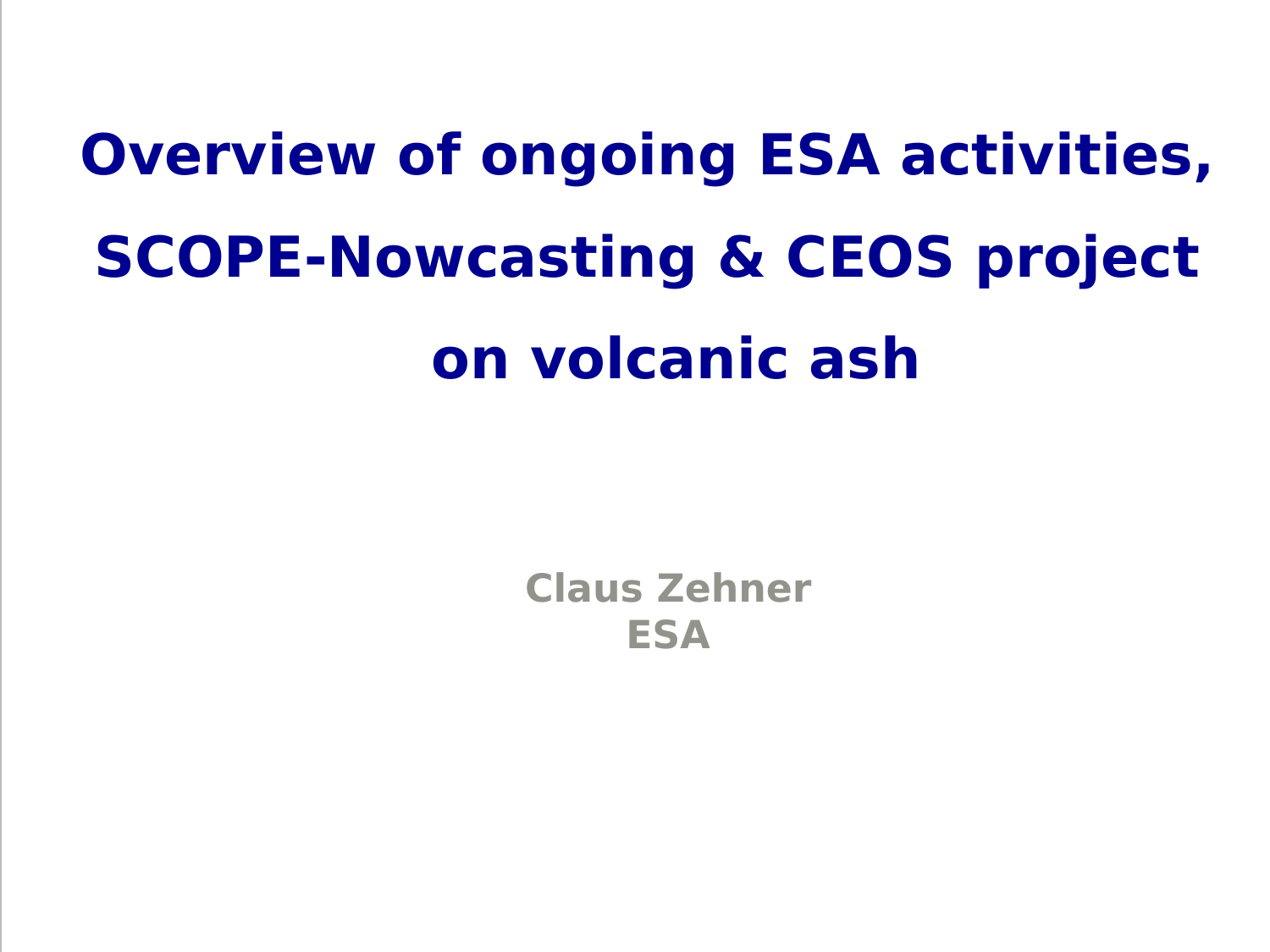

Overview of ongoing ESA activities,

SCOPE-Nowcasting & CEOS project

                   on volcanic ash emissions
# Claus Zehner ESA